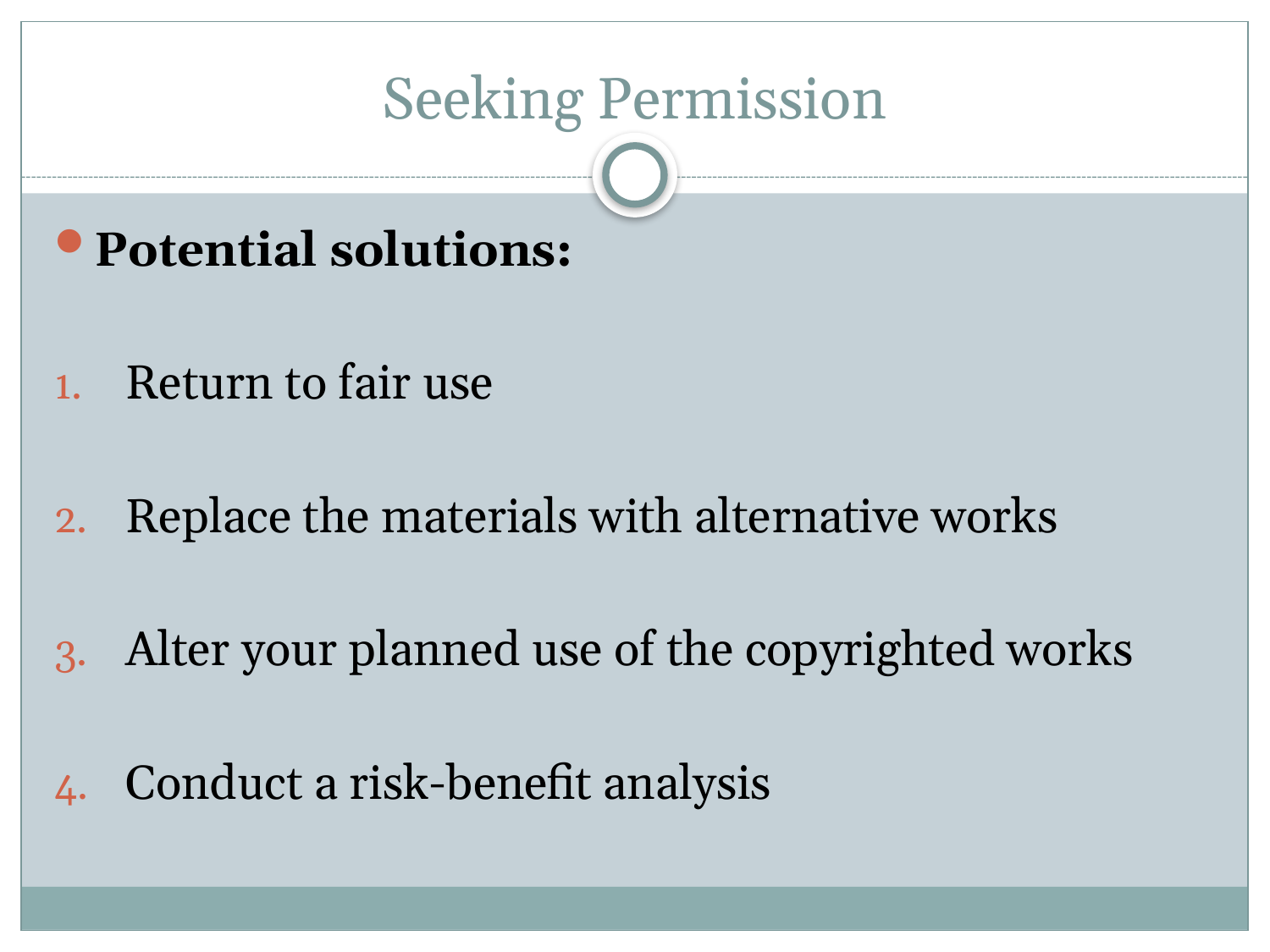

# Seeking Permission
Potential solutions:

Return to fair use

Replace the materials with alternative works

Alter your planned use of the copyrighted works

Conduct a risk-benefit analysis